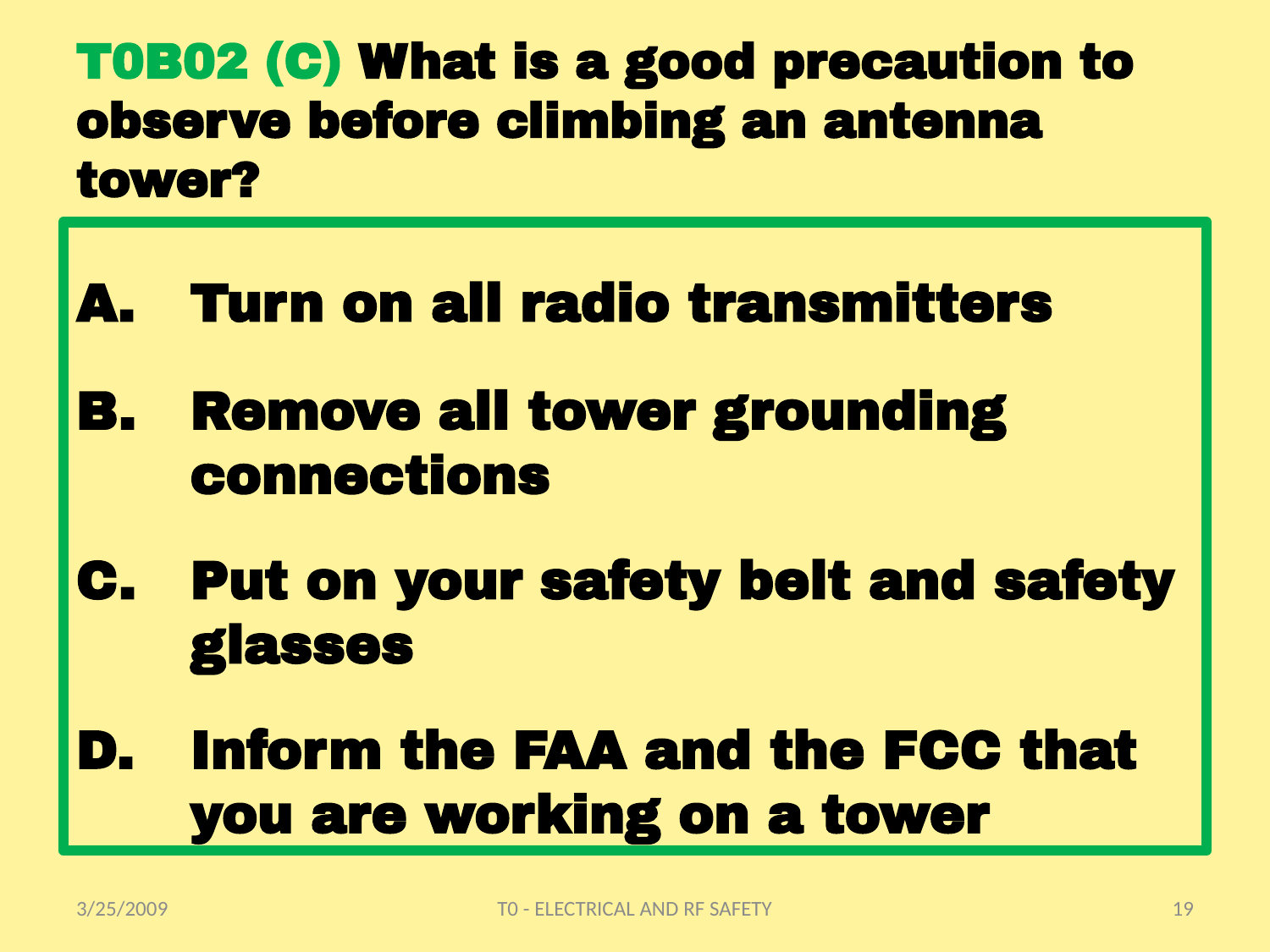

# T0B02 (C) What is a good precaution to observe before climbing an antenna tower?

Turn on all radio transmitters

Remove all tower grounding connections

Put on your safety belt and safety glasses

Inform the FAA and the FCC that you are working on a tower
3/25/2009
T0 - ELECTRICAL AND RF SAFETY
19